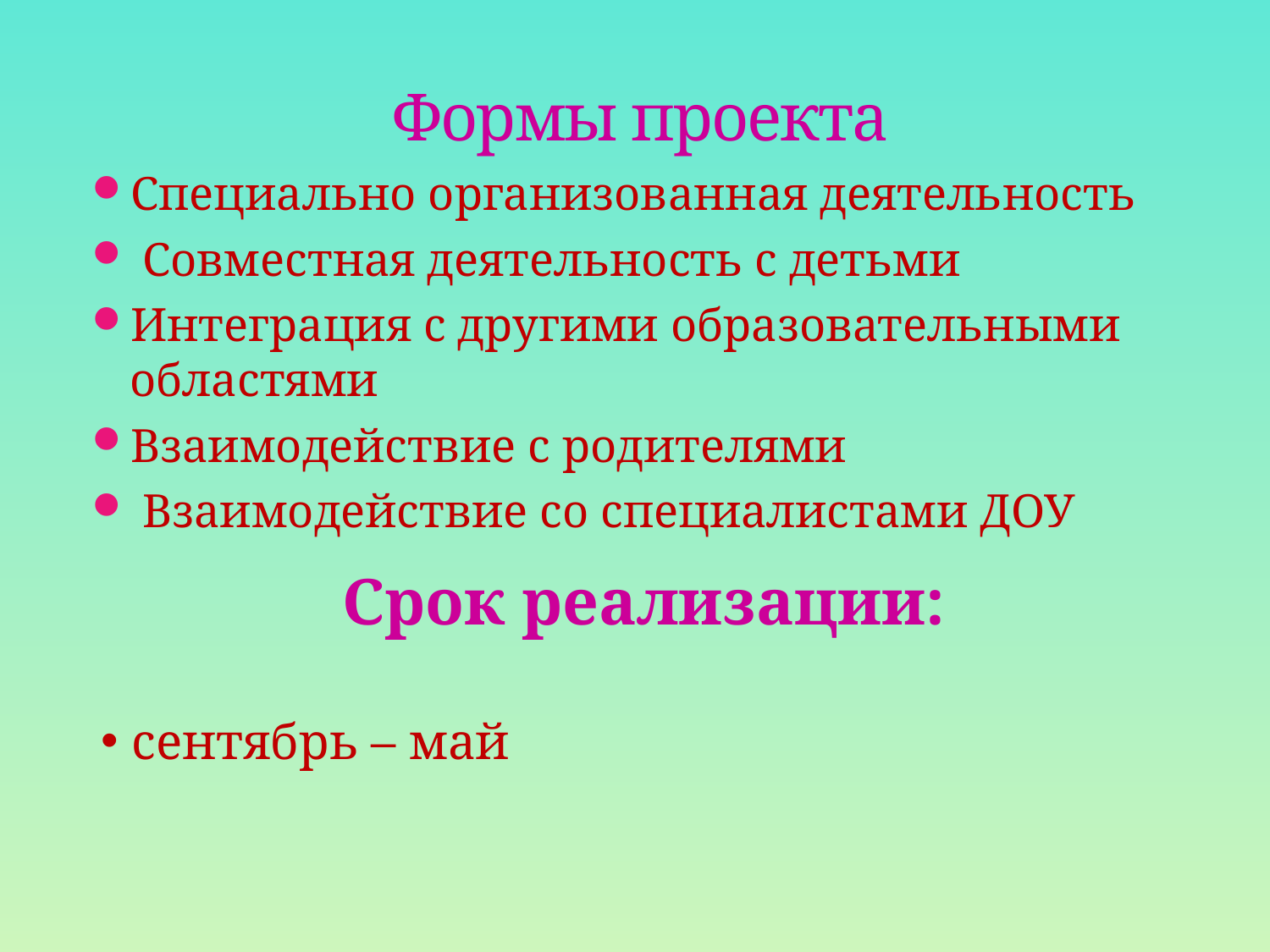

# Формы проекта
Специально организованная деятельность
 Совместная деятельность с детьми
Интеграция с другими образовательными областями
Взаимодействие с родителями
 Взаимодействие со специалистами ДОУ

Срок реализации:
 сентябрь – май